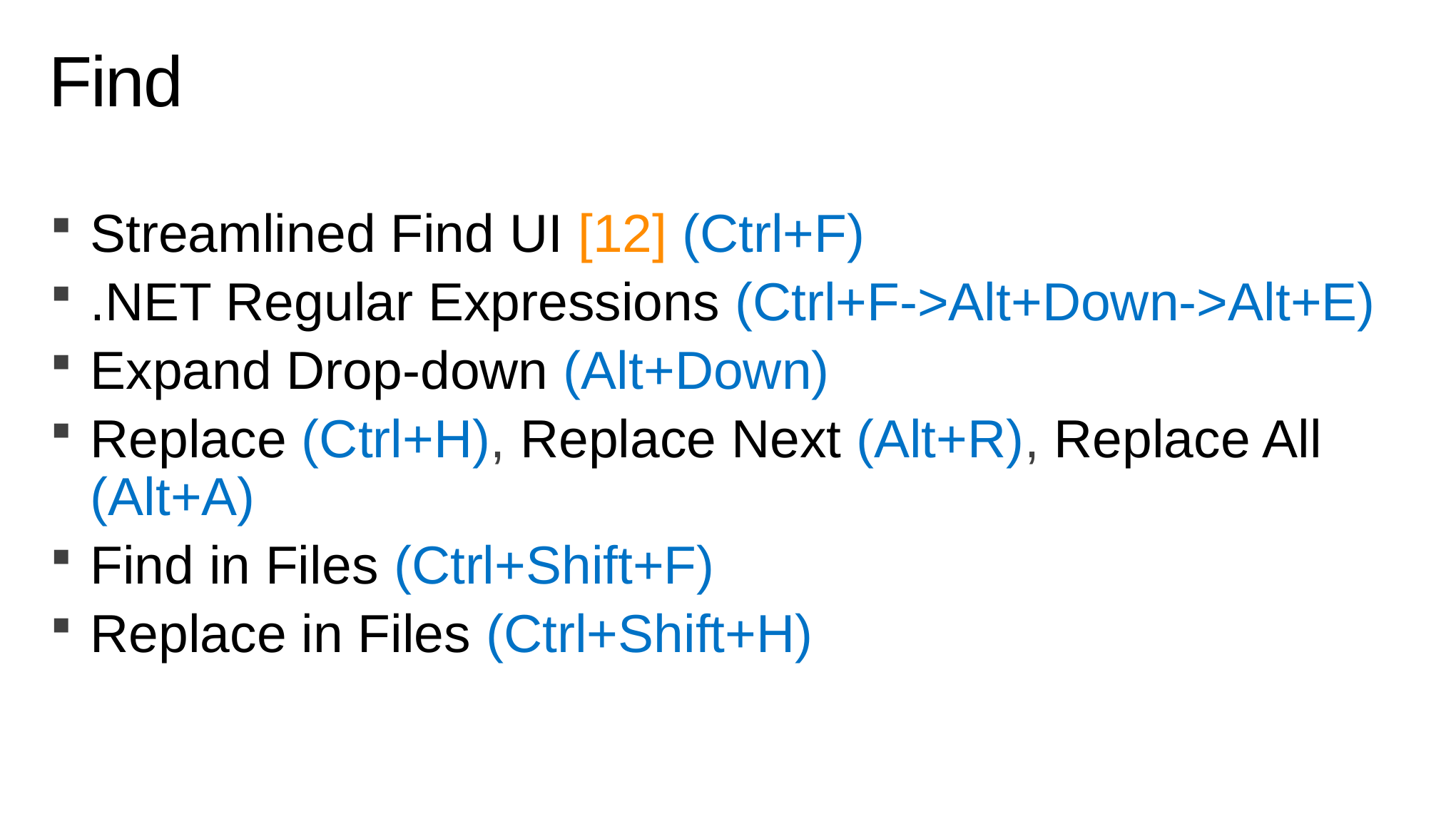

# Find
Streamlined Find UI [12] (Ctrl+F)
.NET Regular Expressions (Ctrl+F->Alt+Down->Alt+E)
Expand Drop-down (Alt+Down)
Replace (Ctrl+H), Replace Next (Alt+R), Replace All (Alt+A)
Find in Files (Ctrl+Shift+F)
Replace in Files (Ctrl+Shift+H)